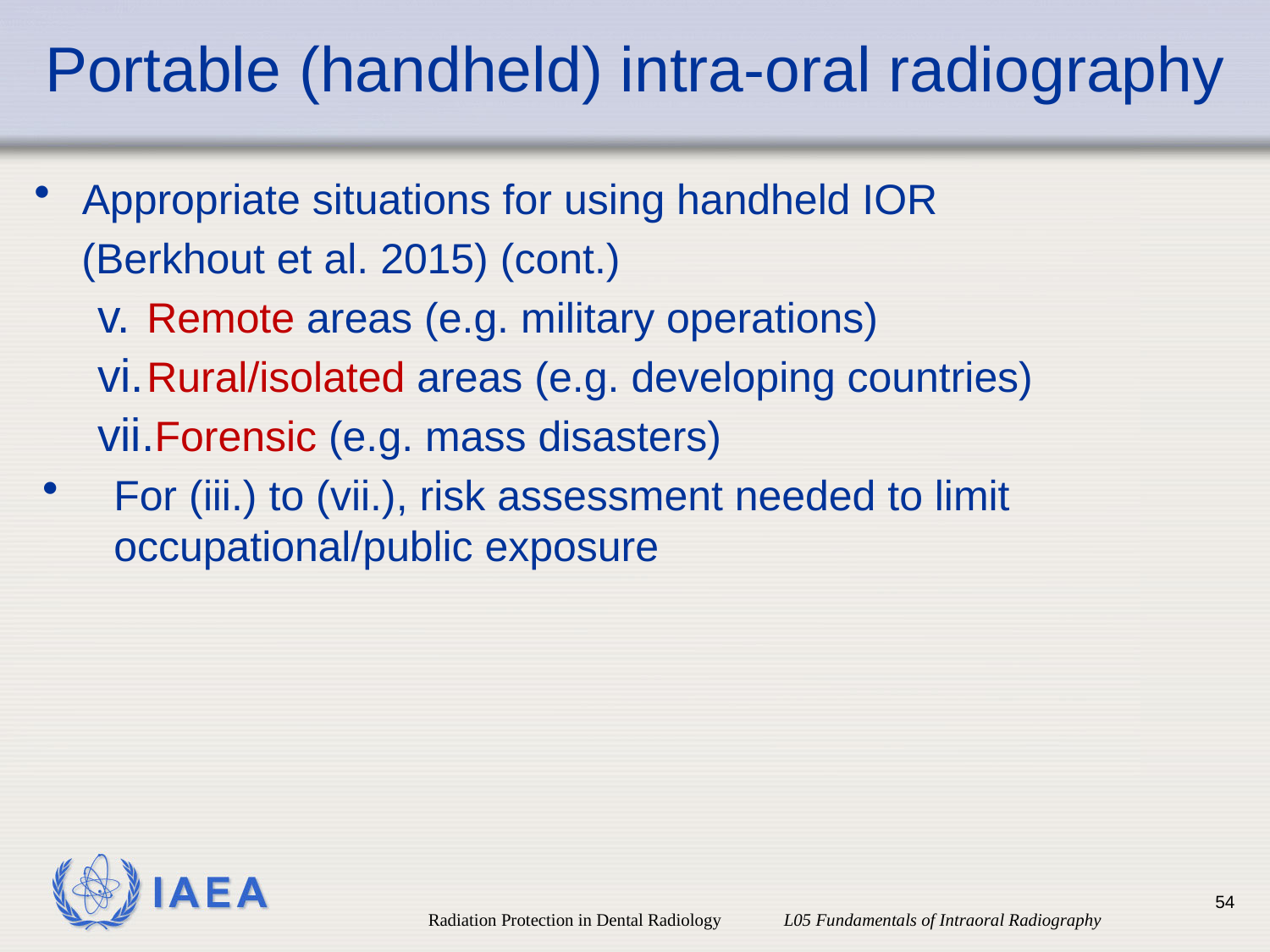

# Portable (handheld) intra-oral radiography
Appropriate situations for using handheld IOR
    (Berkhout et al. 2015) (cont.)
Remote areas (e.g. military operations)
Rural/isolated areas (e.g. developing countries)
Forensic (e.g. mass disasters)
For (iii.) to (vii.), risk assessment needed to limit occupational/public exposure

54
Radiation Protection in Dental Radiology              L05 Fundamentals of Intraoral Radiography